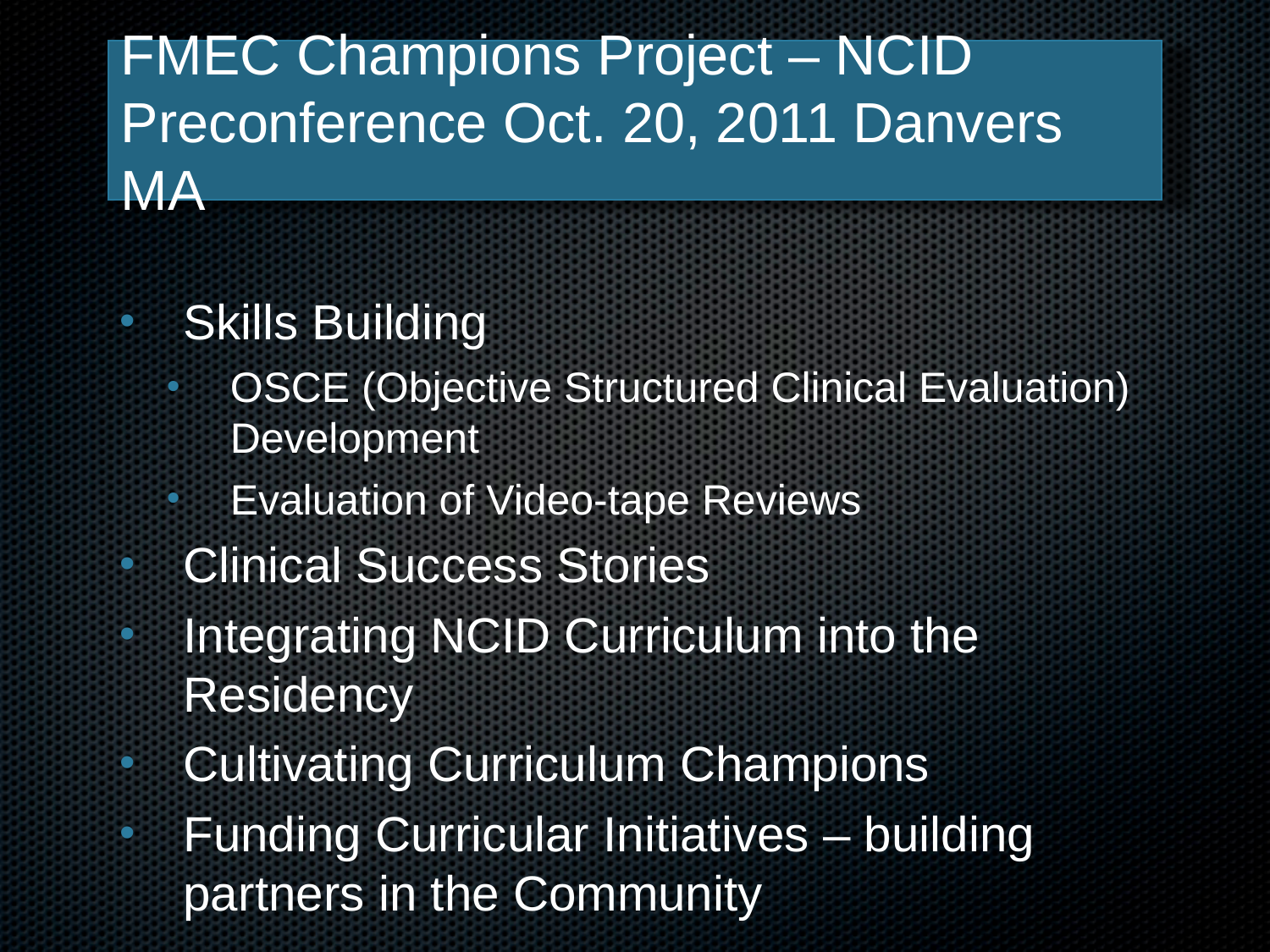

# FMEC Champions Project – NCID Preconference Oct. 20, 2011 Danvers MA
Skills Building
OSCE (Objective Structured Clinical Evaluation)  Development
Evaluation of Video-tape Reviews
Clinical Success Stories
Integrating NCID Curriculum into the Residency
Cultivating Curriculum Champions
Funding Curricular Initiatives – building partners in the Community